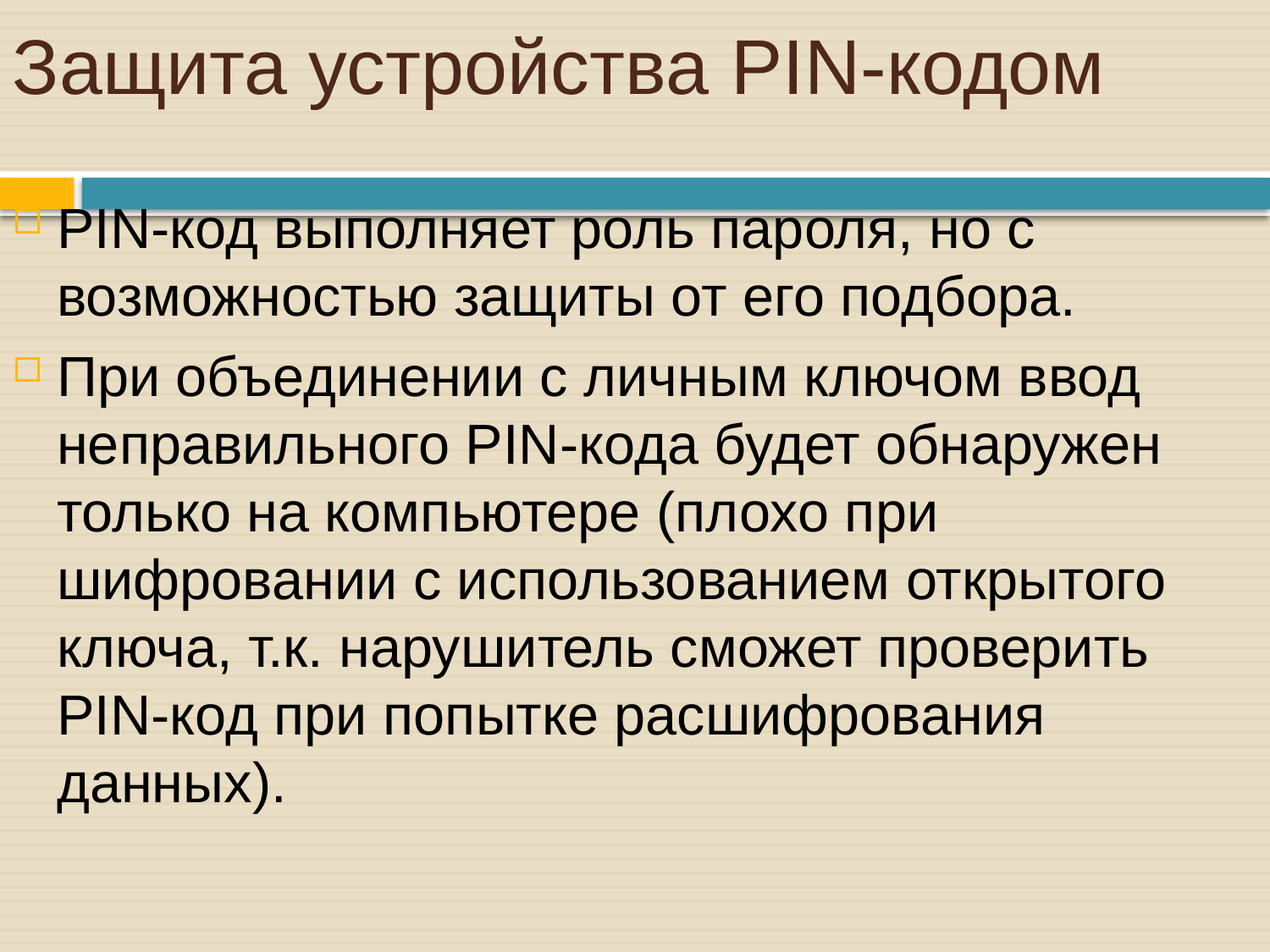

# Защита устройства PIN-кодом
PIN-код выполняет роль пароля, но с возможностью защиты от его подбора.
При объединении с личным ключом ввод неправильного PIN-кода будет обнаружен только на компьютере (плохо при шифровании с использованием открытого ключа, т.к. нарушитель сможет проверить PIN-код при попытке расшифрования данных).